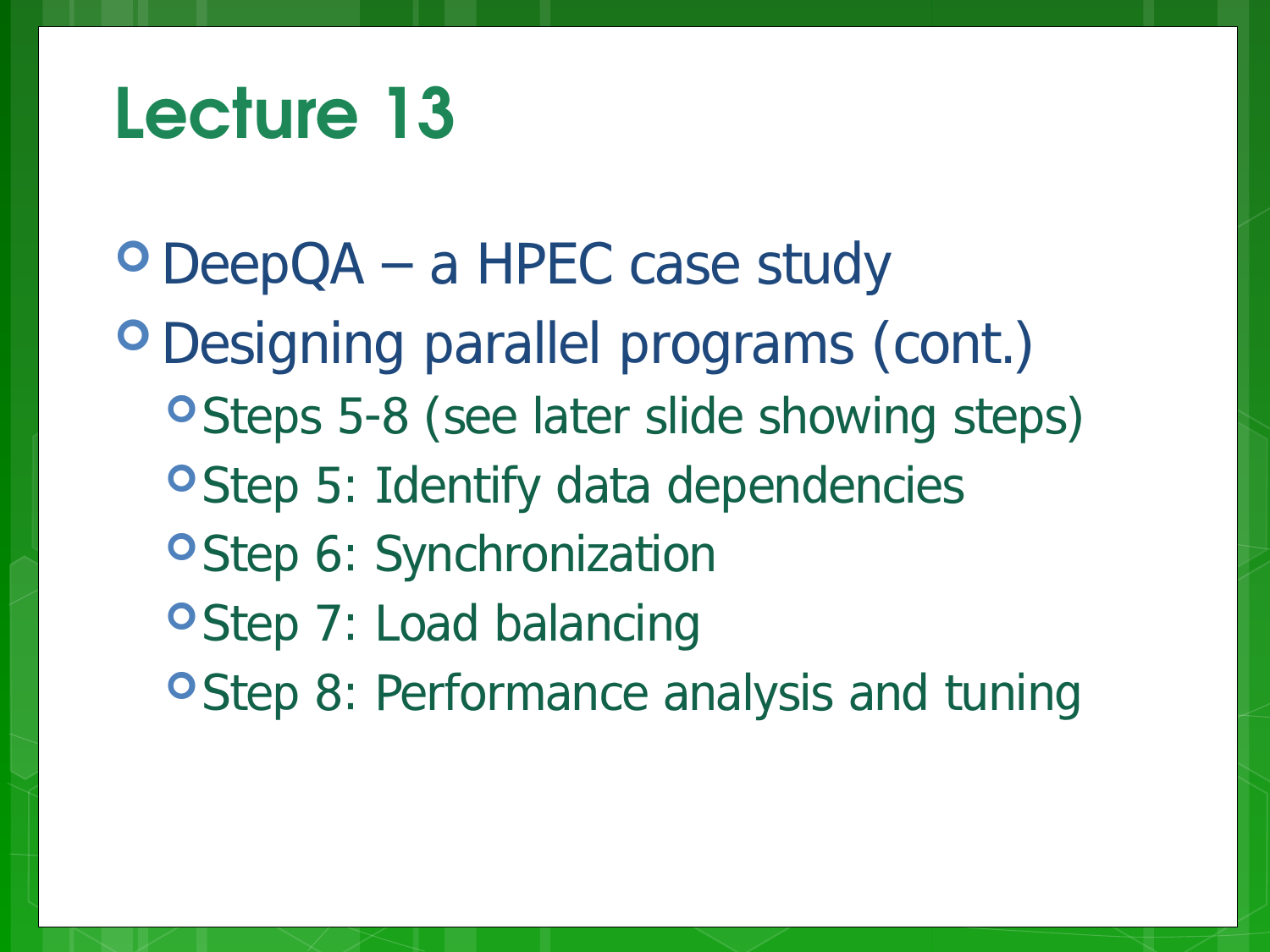

# Lecture 13
DeepQA – a HPEC case study
Designing parallel programs (cont.)
Steps 5-8 (see later slide showing steps)
Step 5: Identify data dependencies
Step 6: Synchronization
Step 7: Load balancing
Step 8: Performance analysis and tuning